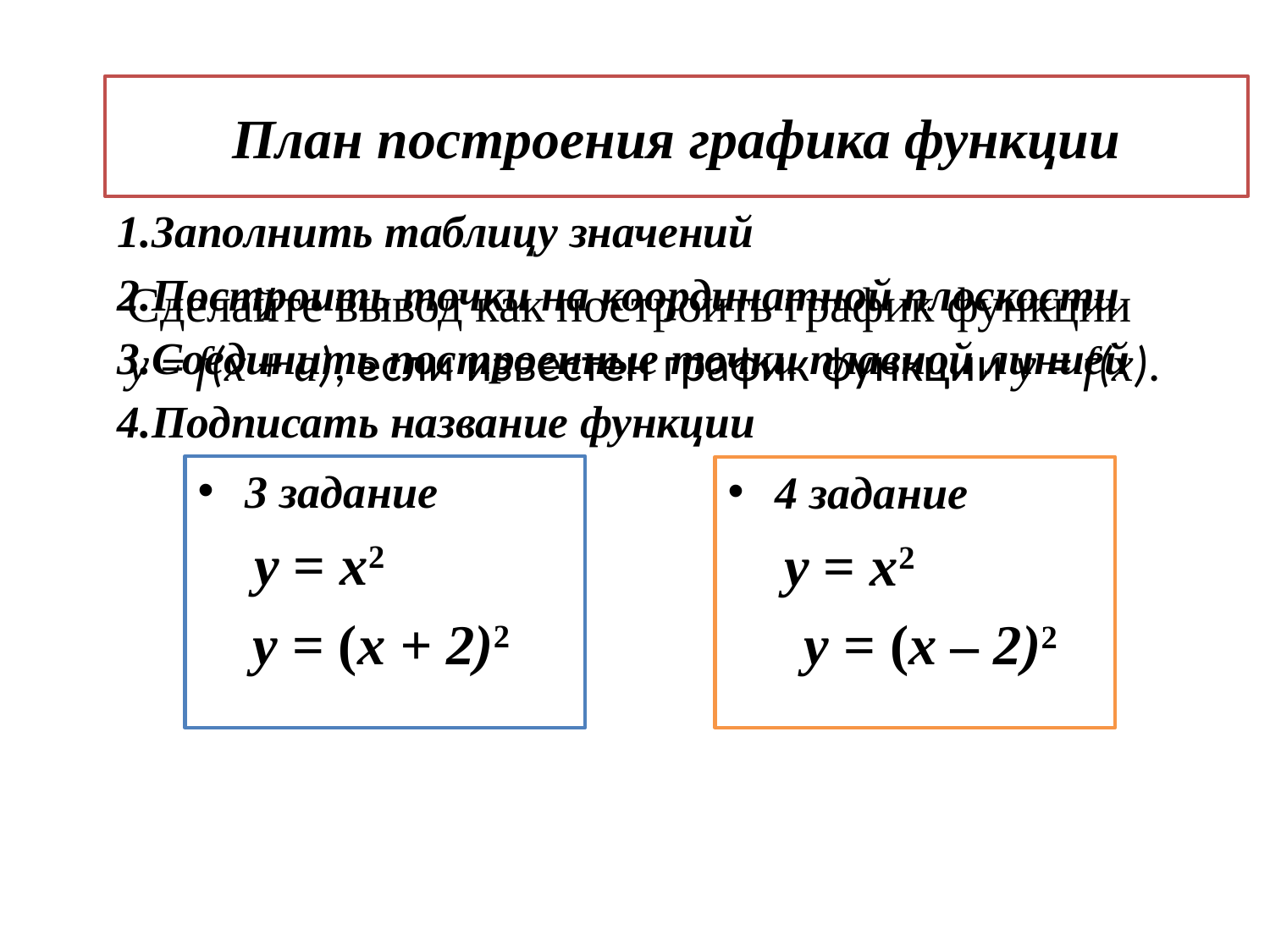

# План построения графика функции
1.Заполнить таблицу значений
2.Построить точки на координатной плоскости
3.Соединить построенные точки плавной линией
4.Подписать название функции

Сделайте вывод как построить график функции
y = f(x + a), если известен график функции y = f(x).
3 задание
    у = х2
         у = (х + 2)2
4 задание
    у = х2
           у = (х – 2)2